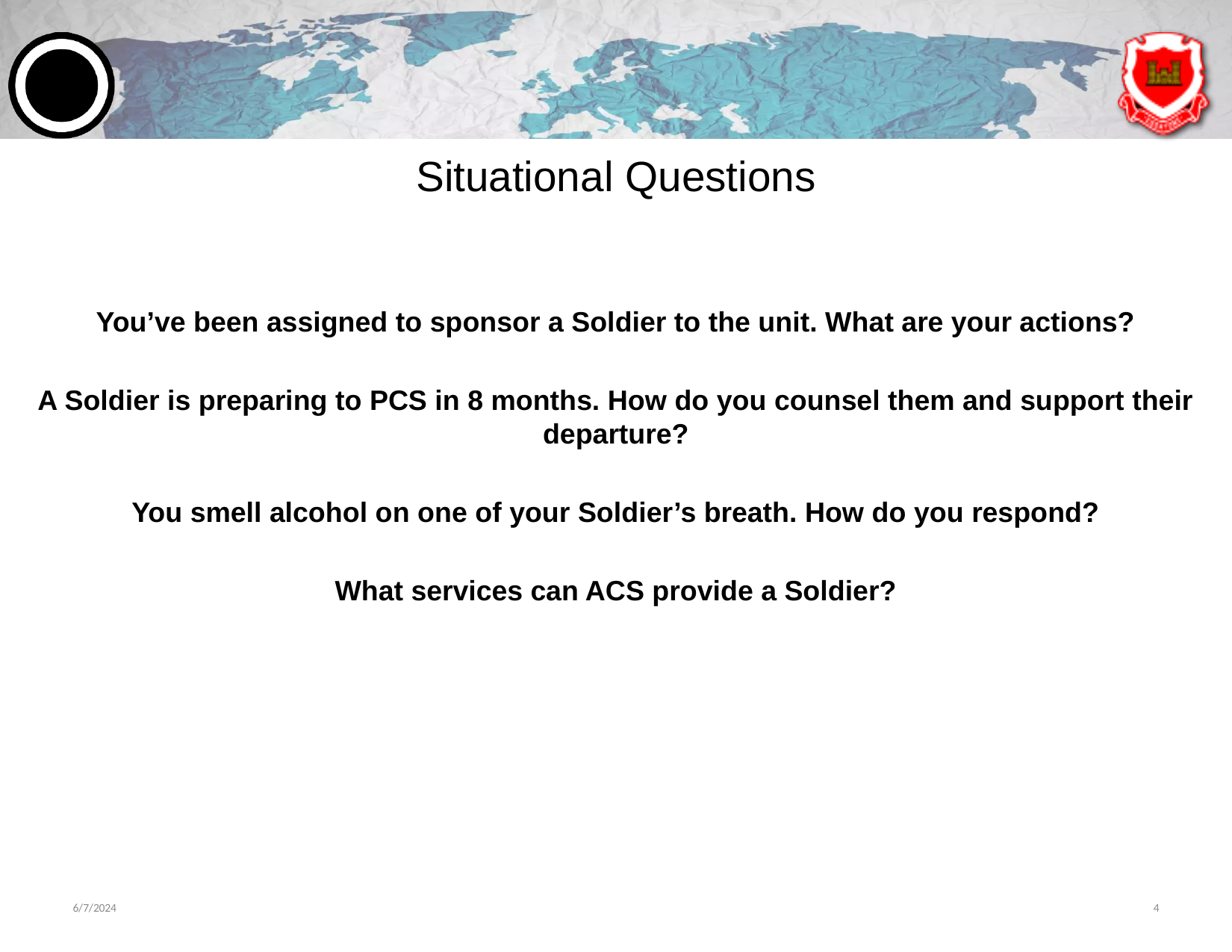

# Situational Questions
You’ve been assigned to sponsor a Soldier to the unit. What are your actions?

A Soldier is preparing to PCS in 8 months. How do you counsel them and support their departure?

You smell alcohol on one of your Soldier’s breath. How do you respond?

What services can ACS provide a Soldier?
6/7/2024
4